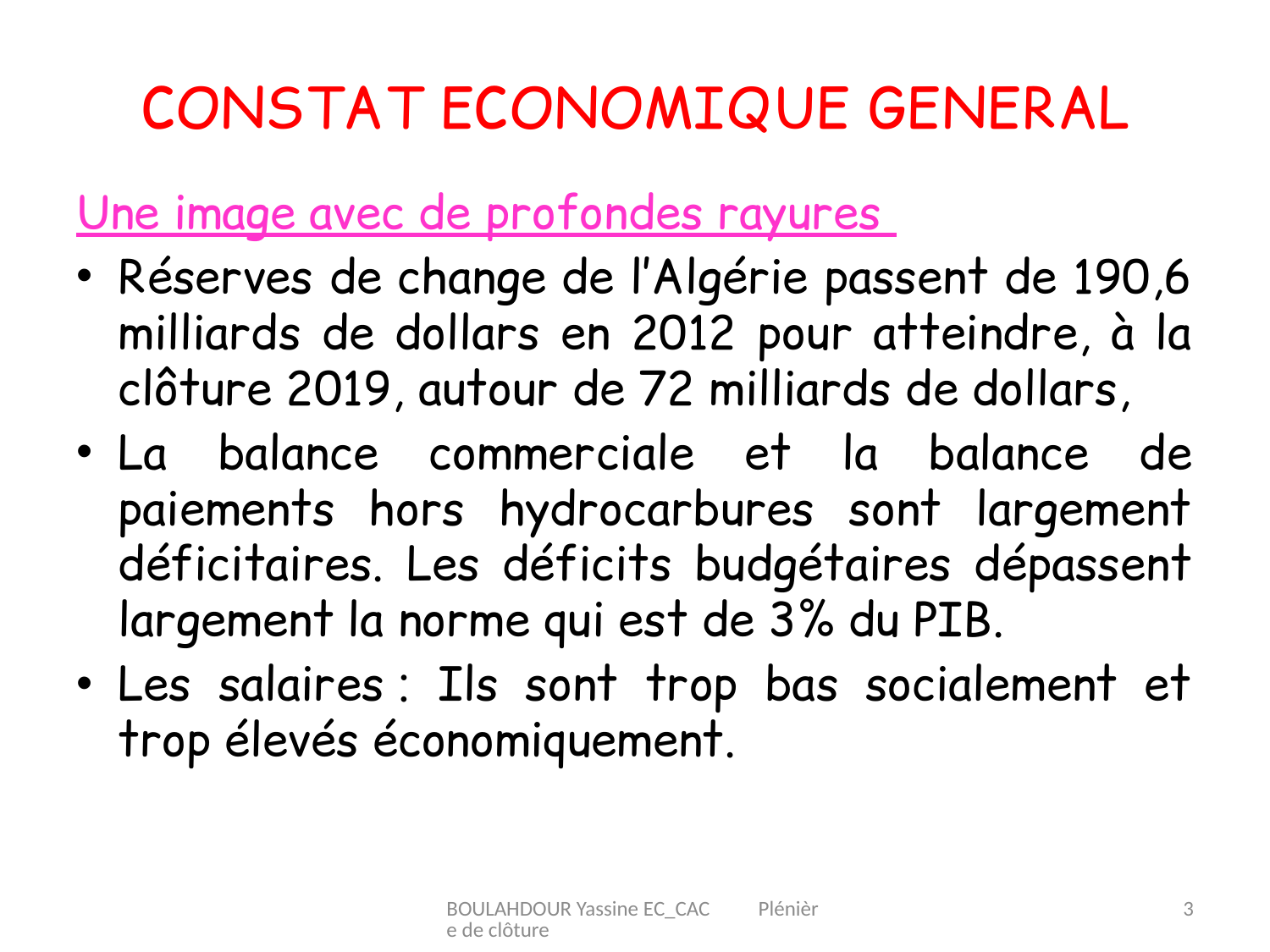

# CONSTAT ECONOMIQUE GENERAL
Une image avec de profondes rayures
Réserves de change de l’Algérie passent de 190,6 milliards de dollars en 2012 pour atteindre, à la clôture 2019, autour de 72 milliards de dollars,
La balance commerciale et la balance de paiements hors hydrocarbures sont largement déficitaires. Les déficits budgétaires dépassent largement la norme qui est de 3% du PIB.
Les salaires : Ils sont trop bas socialement et trop élevés économiquement.
BOULAHDOUR Yassine EC_CAC          Plénière de clôture
3